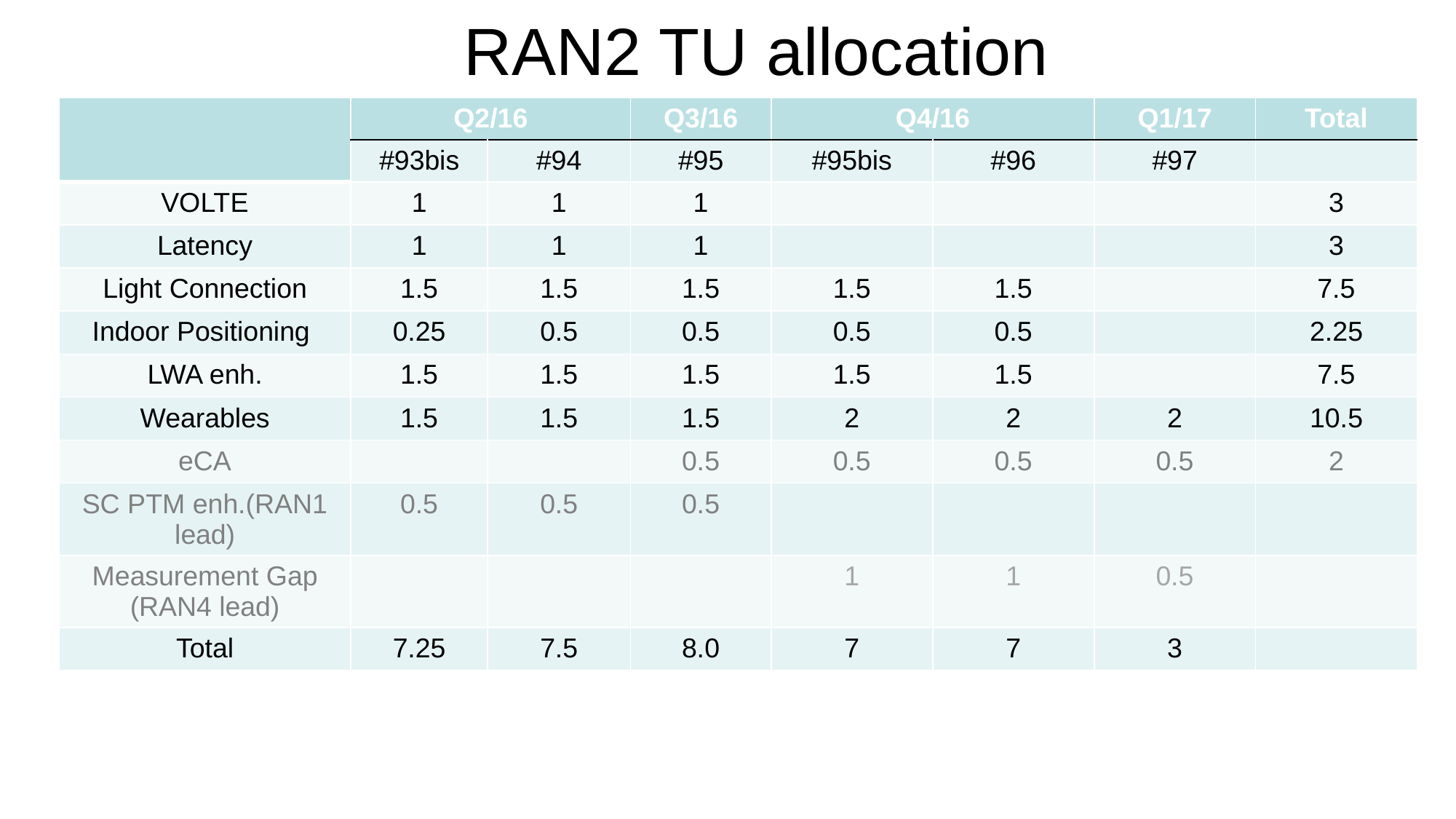

# RAN2 TU allocation
|  | Q2/16 |  | Q3/16 | Q4/16 |  | Q1/17 | Total |
| --- | --- | --- | --- | --- | --- | --- | --- |
|  | #93bis | #94 | #95 | #95bis | #96 | #97 |  |
| VOLTE | 1 | 1 | 1 |  |  |  | 3 |
| Latency | 1 | 1 | 1 |  |  |  | 3 |
| Light Connection | 1.5 | 1.5 | 1.5 | 1.5 | 1.5 |  | 7.5 |
| Indoor Positioning | 0.25 | 0.5 | 0.5 | 0.5 | 0.5 |  | 2.25 |
| LWA enh. | 1.5 | 1.5 | 1.5 | 1.5 | 1.5 |  | 7.5 |
| Wearables | 1.5 | 1.5 | 1.5 | 2 | 2 | 2 | 10.5 |
| eCA |  |  | 0.5 | 0.5 | 0.5 | 0.5 | 2 |
| SC PTM enh.(RAN1 lead) | 0.5 | 0.5 | 0.5 |  |  |  |  |
| Measurement Gap (RAN4 lead) |  |  |  | 1 | 1 | 0.5 |  |
| Total | 7.25 | 7.5 | 8.0 | 7 | 7 | 3 |  |